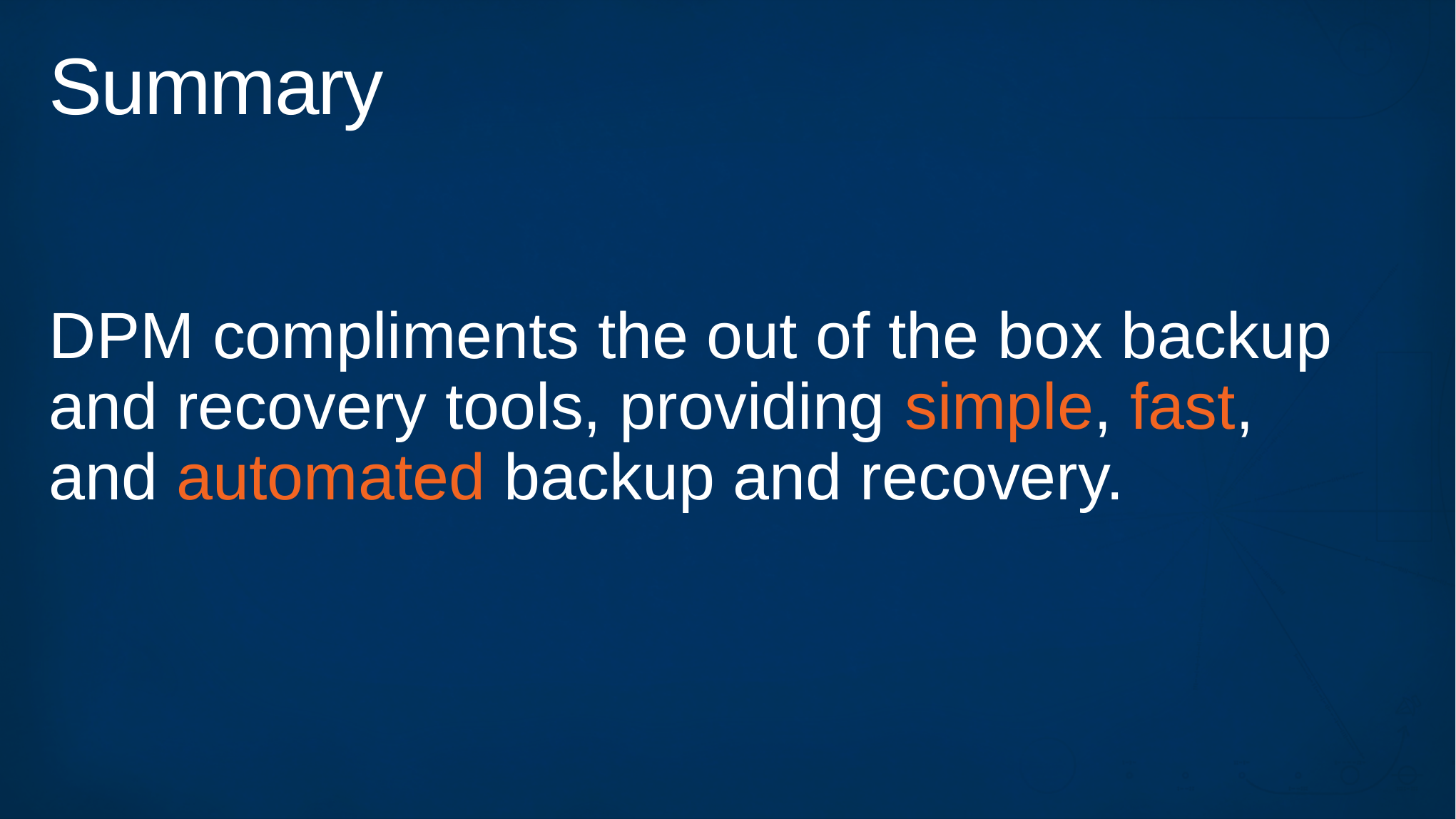

# Summary
DPM compliments the out of the box backup and recovery tools, providing simple, fast, and automated backup and recovery.